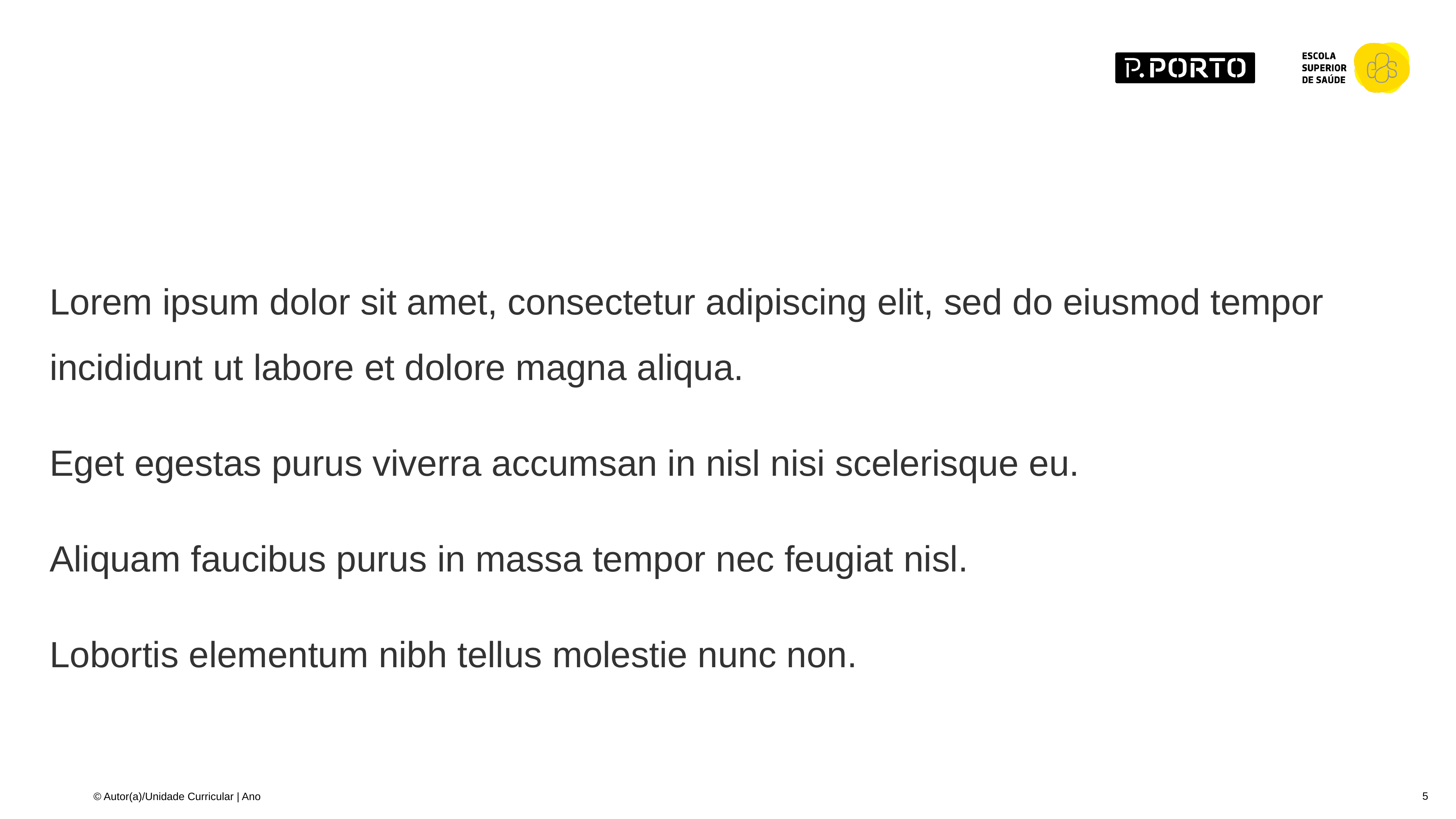

Lorem ipsum dolor sit amet, consectetur adipiscing elit, sed do eiusmod tempor incididunt ut labore et dolore magna aliqua.
Eget egestas purus viverra accumsan in nisl nisi scelerisque eu.
Aliquam faucibus purus in massa tempor nec feugiat nisl.
Lobortis elementum nibh tellus molestie nunc non.
© Autor(a)/Unidade Curricular | Ano
5